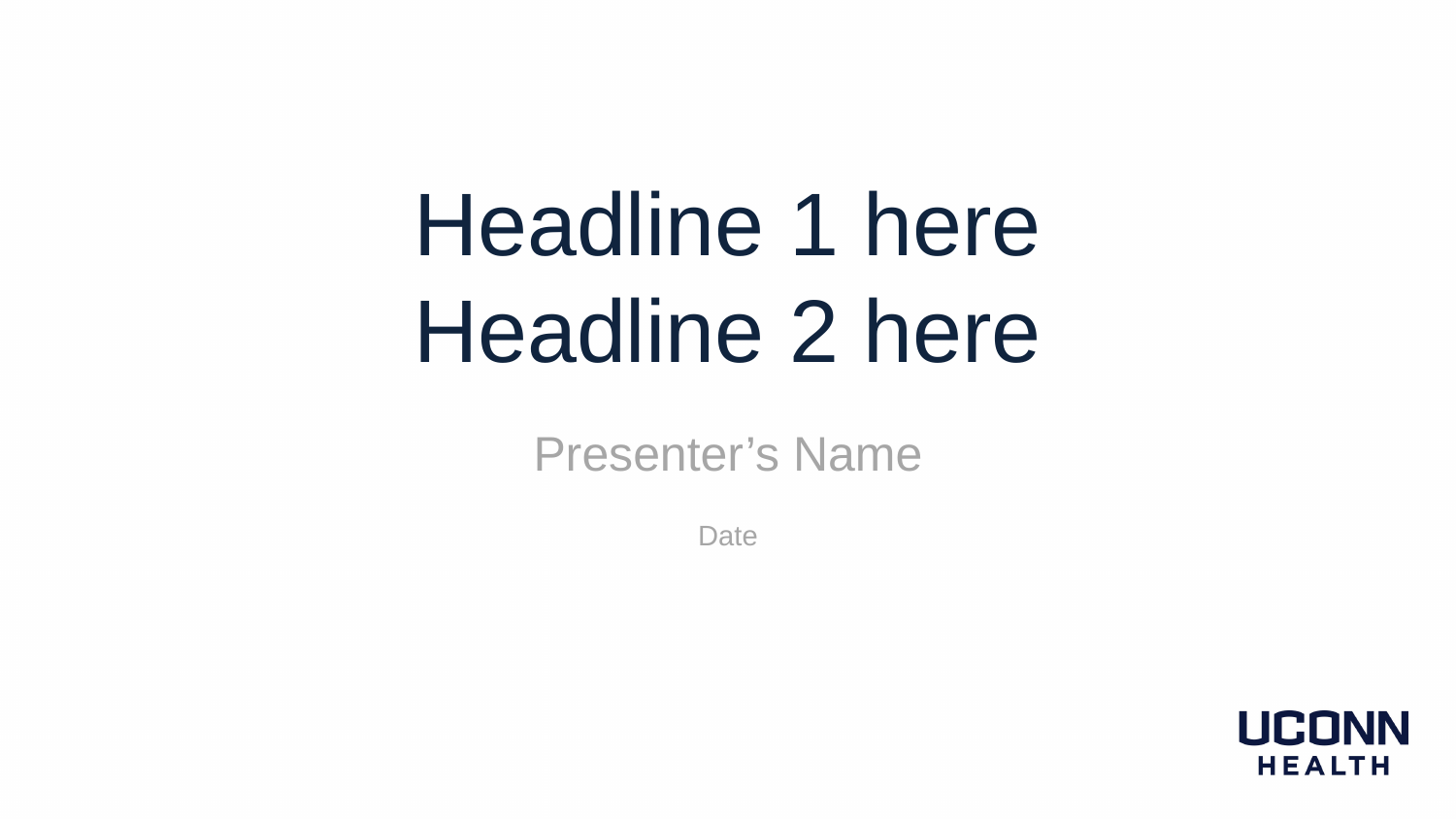

Headline 1 here
Headline 2 here
Presenter’s Name
Date